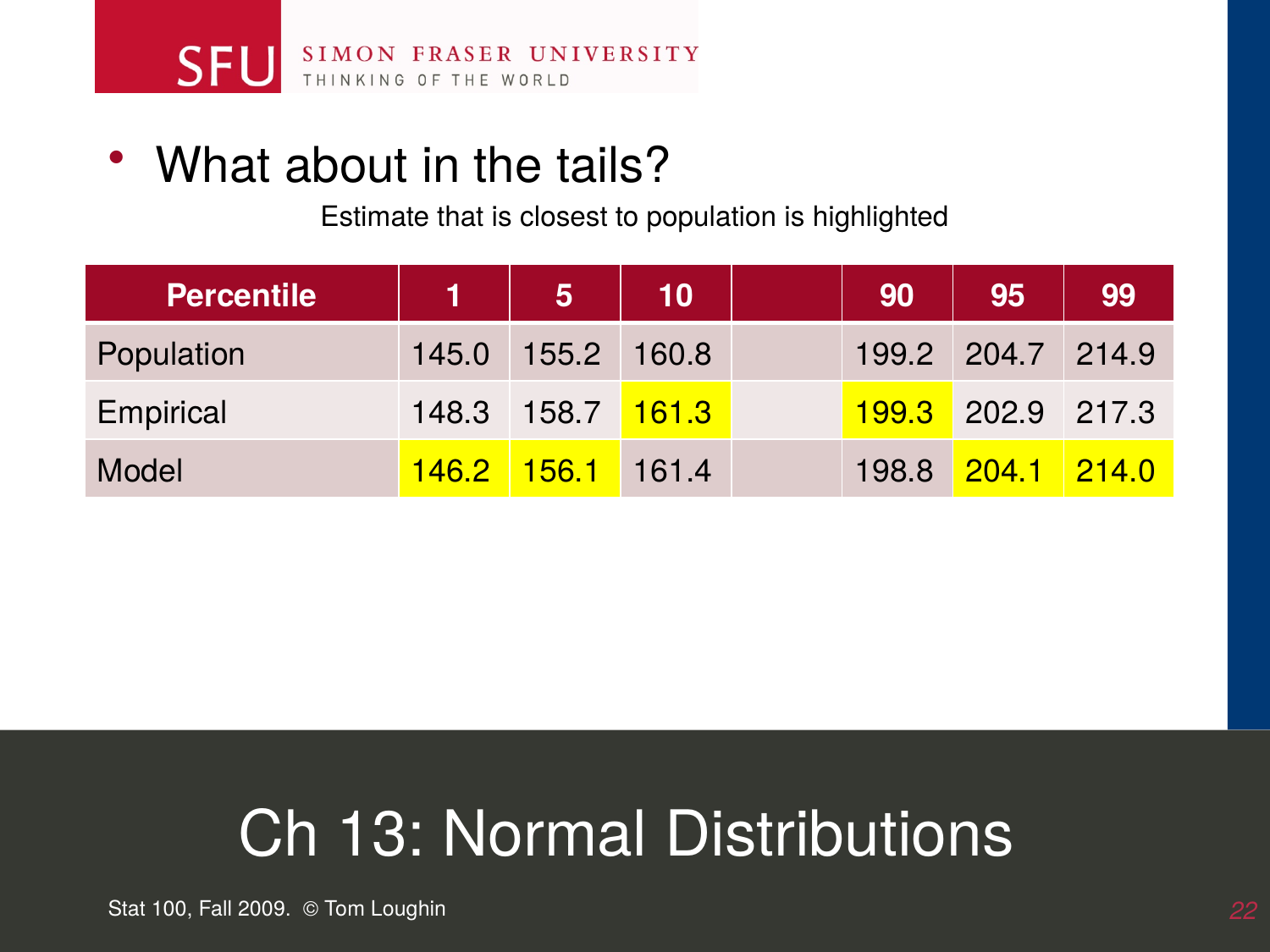

What about in the tails?
Estimate that is closest to population is highlighted

| Percentile | 1 | 5 | 10 |  | 90 | 95 | 99 |
| --- | --- | --- | --- | --- | --- | --- | --- |
| Population | 145.0 | 155.2 | 160.8 |  | 199.2 | 204.7 | 214.9 |
| Empirical | 148.3 | 158.7 | 161.3 |  | 199.3 | 202.9 | 217.3 |
| Model | 146.2 | 156.1 | 161.4 |  | 198.8 | 204.1 | 214.0 |
# Ch 13: Normal Distributions
Stat 100, Fall 2009.  © Tom Loughin
22